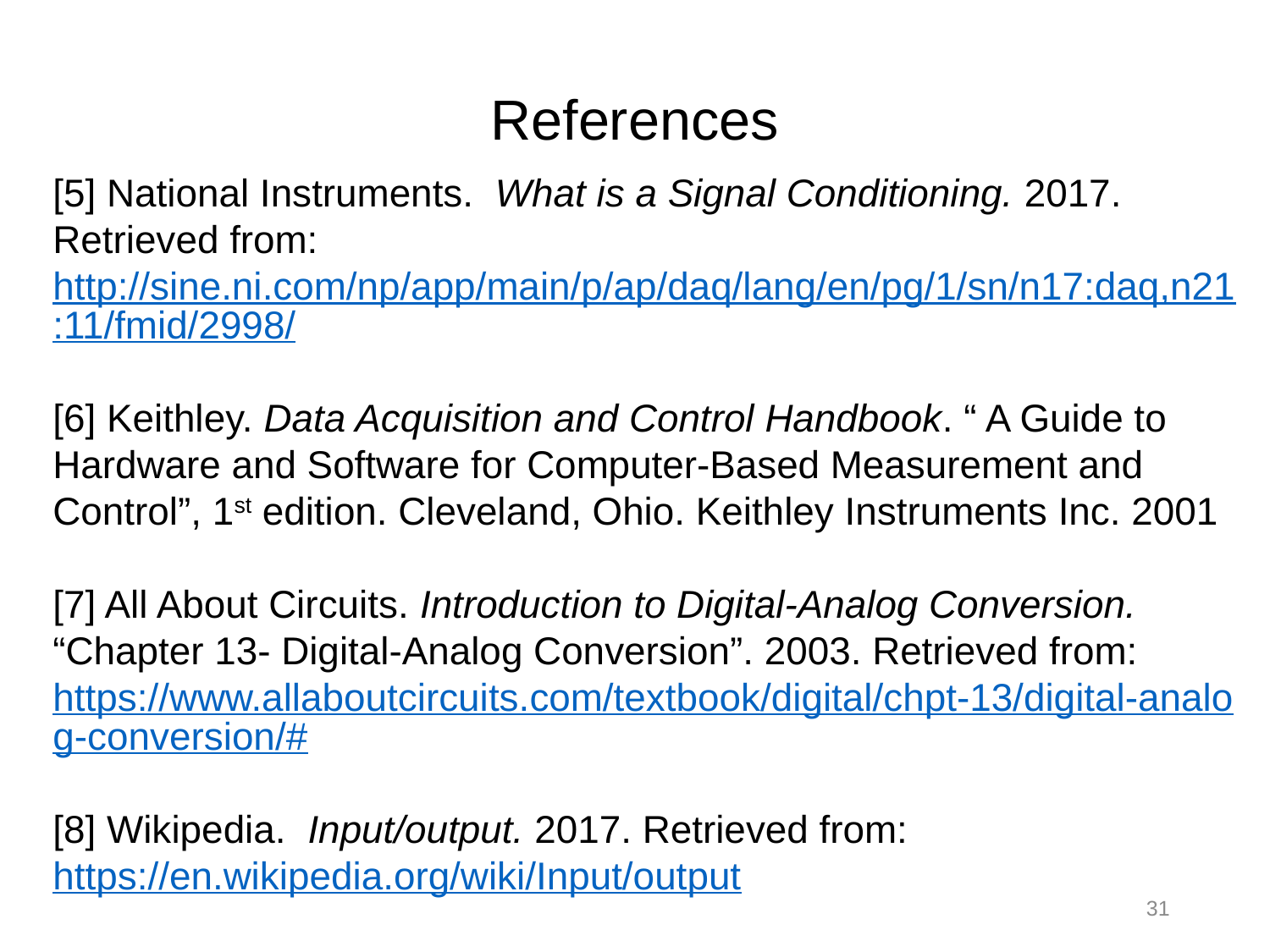

References
[5] National Instruments.  What is a Signal Conditioning. 2017. Retrieved from: http://sine.ni.com/np/app/main/p/ap/daq/lang/en/pg/1/sn/n17:daq,n21:11/fmid/2998/

[6] Keithley. Data Acquisition and Control Handbook. “ A Guide to Hardware and Software for Computer-Based Measurement and Control”, 1st edition. Cleveland, Ohio. Keithley Instruments Inc. 2001

[7] All About Circuits. Introduction to Digital-Analog Conversion. “Chapter 13- Digital-Analog Conversion”. 2003. Retrieved from: https://www.allaboutcircuits.com/textbook/digital/chpt-13/digital-analog-conversion/#

[8] Wikipedia.  Input/output. 2017. Retrieved from: https://en.wikipedia.org/wiki/Input/output
31